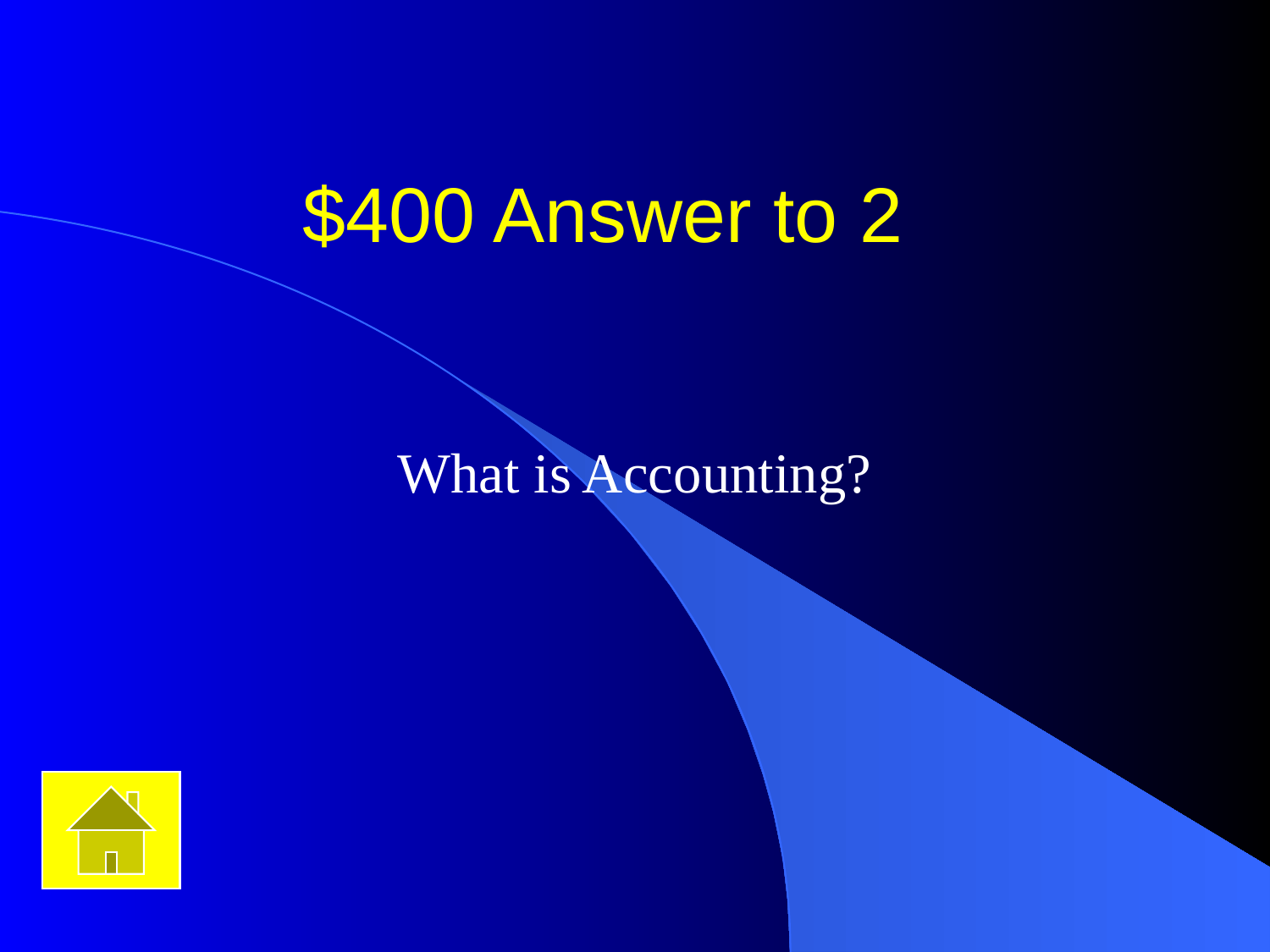

# $400 Answer to 2
What is Accounting?